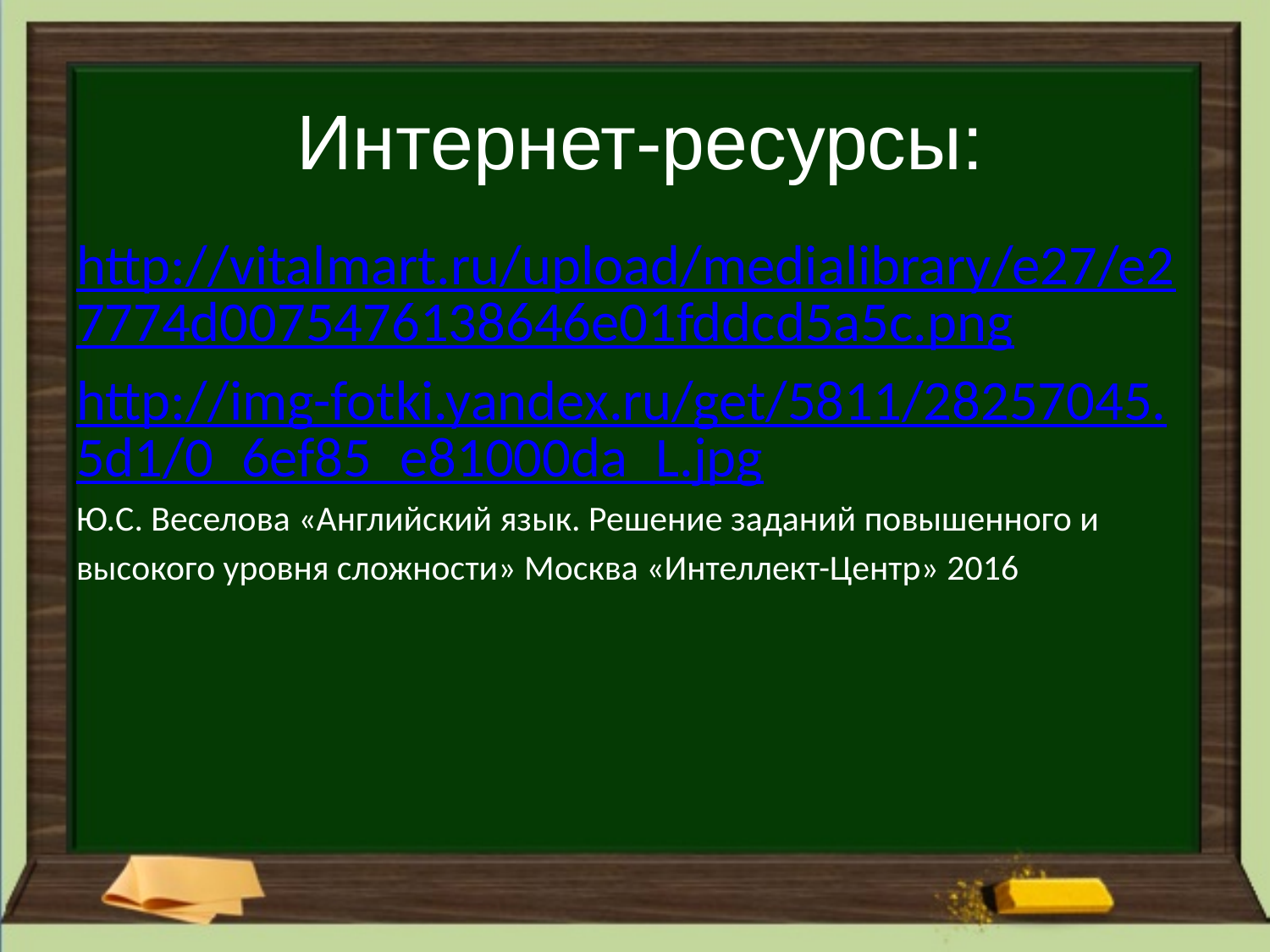

# Интернет-ресурсы:
http://vitalmart.ru/upload/medialibrary/e27/e27774d0075476138646e01fddcd5a5c.png
http://img-fotki.yandex.ru/get/5811/28257045.5d1/0_6ef85_e81000da_L.jpg
Ю.С. Веселова «Английский язык. Решение заданий повышенного и
высокого уровня сложности» Москва «Интеллект-Центр» 2016